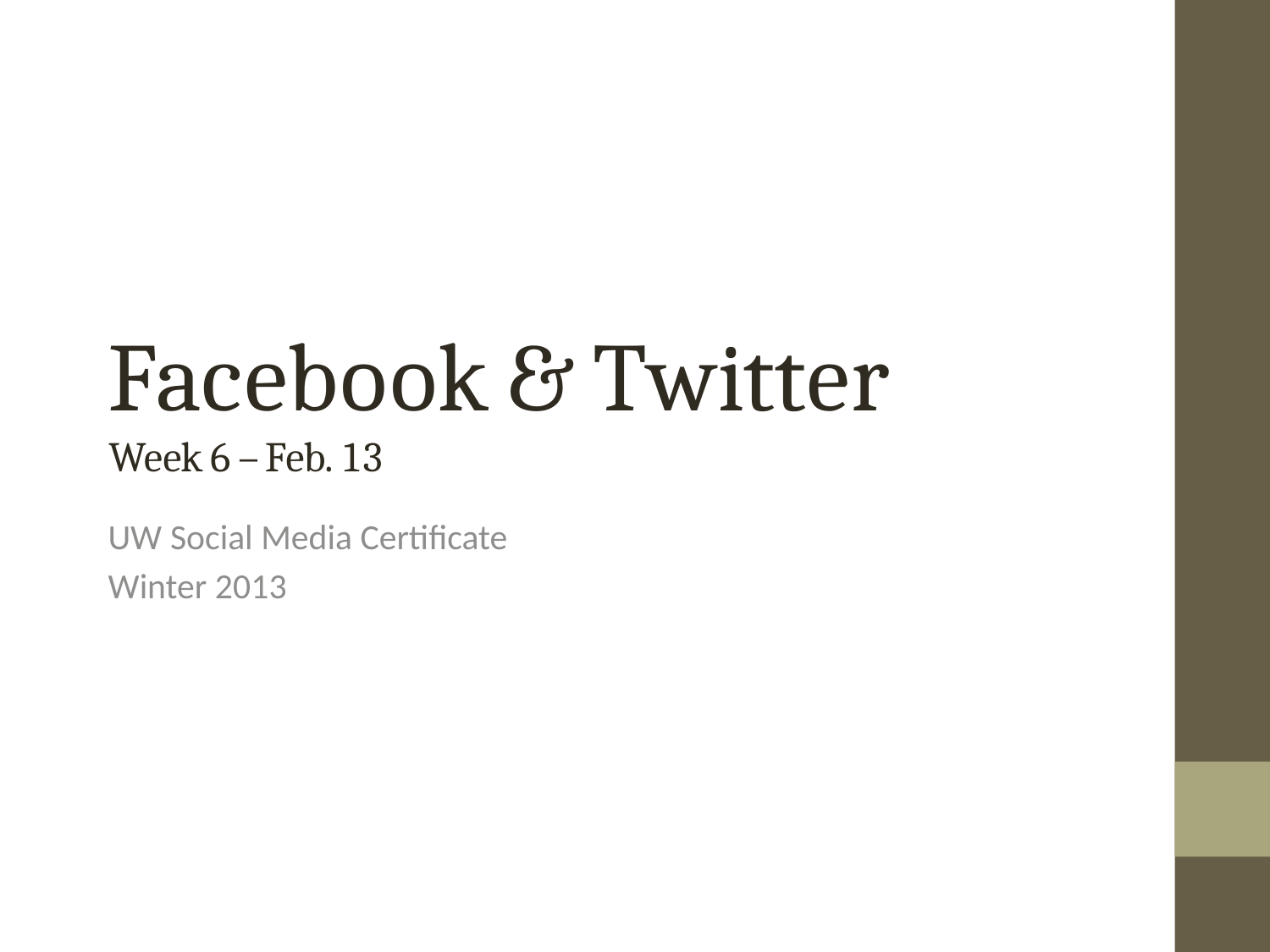

# Facebook & Twitter Week 6 – Feb. 13
UW Social Media Certificate
Winter 2013